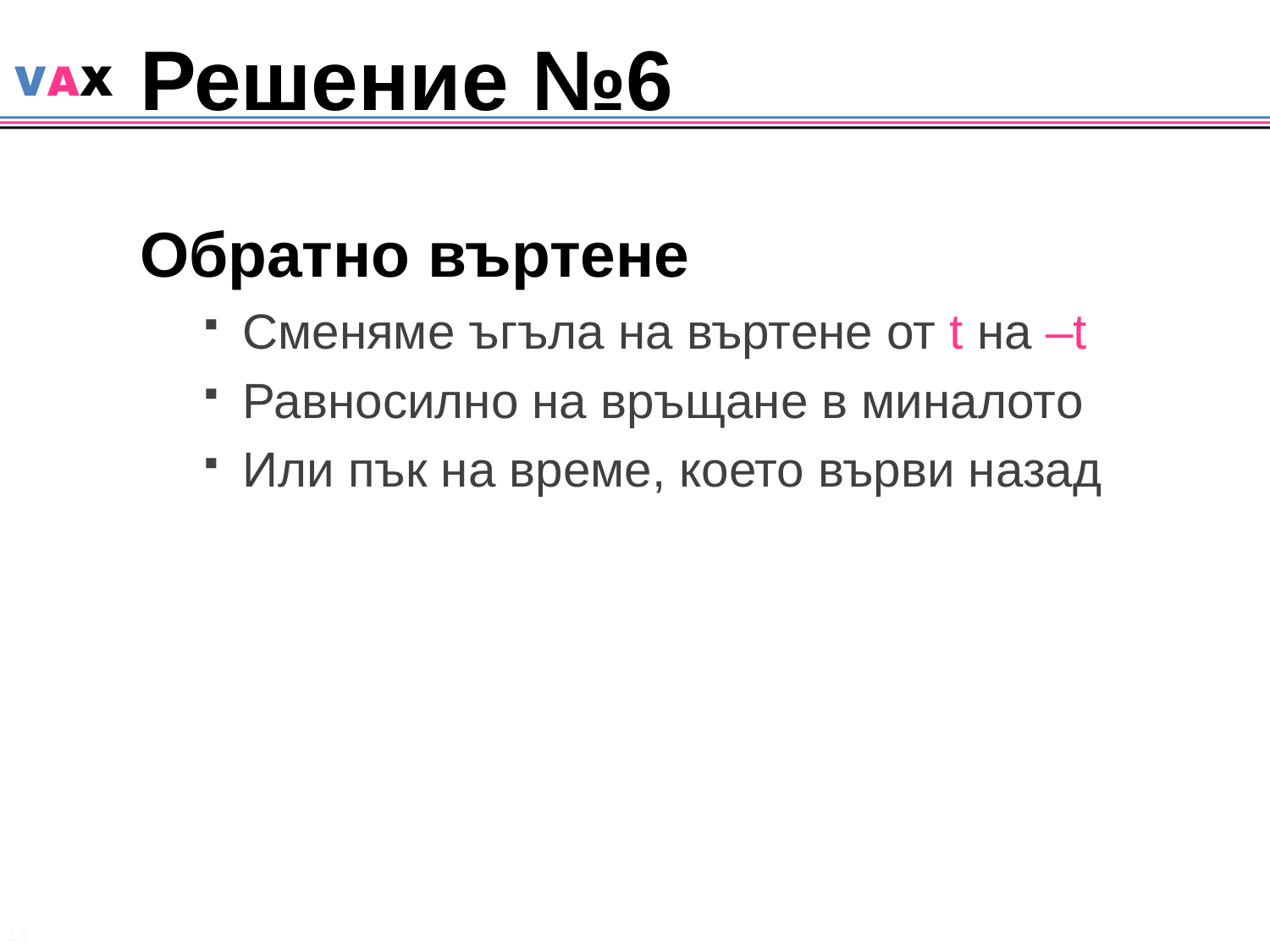

# Решение №6
Обратно въртене
Сменяме ъгъла на въртене от t на –t
Равносилно на връщане в миналото
Или пък на време, което върви назад